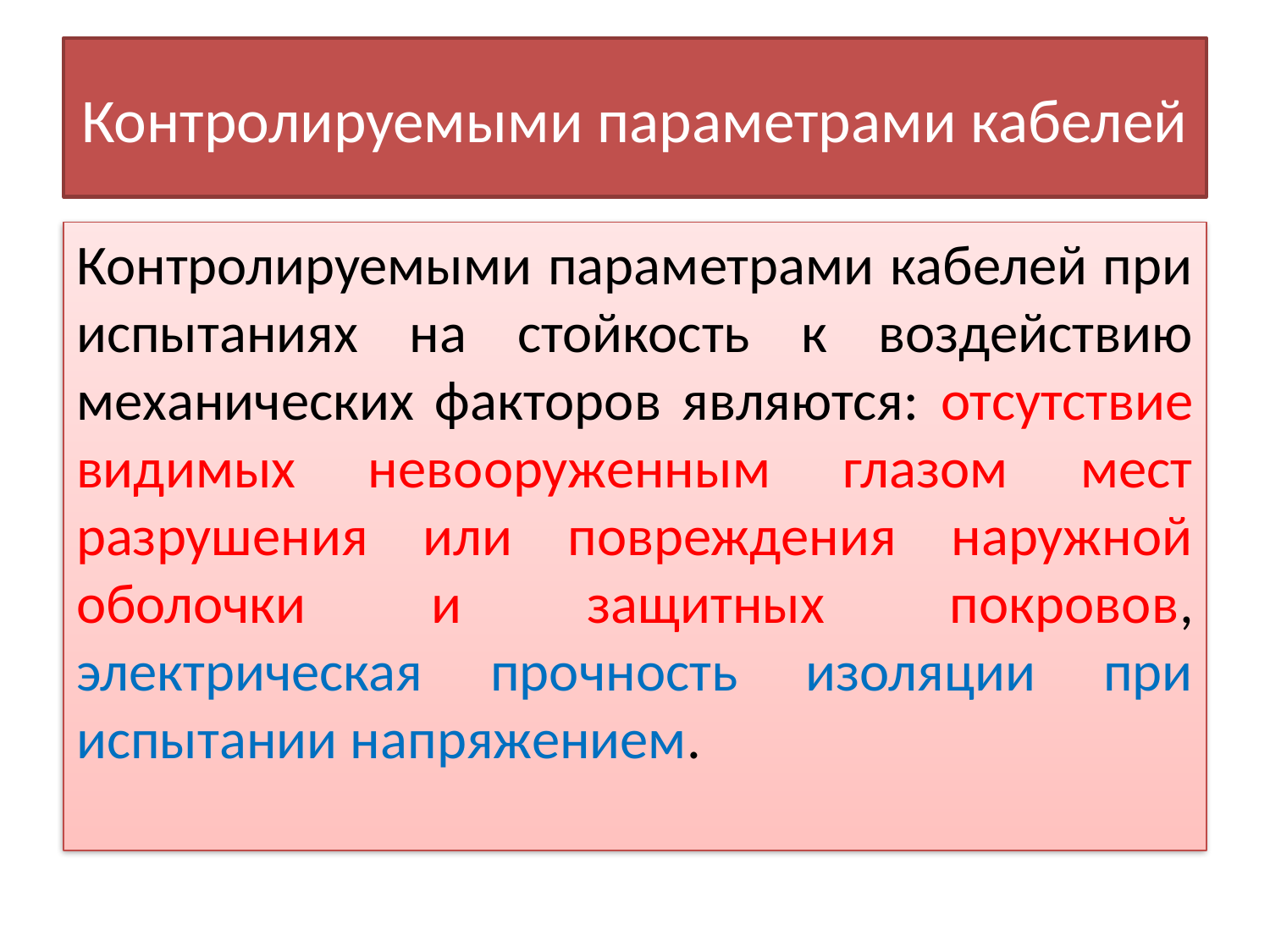

# Контролируемыми параметрами кабелей
Контролируемыми параметрами кабелей при испытаниях на стойкость к воздействию механических факторов являются: отсутствие видимых невооруженным глазом мест разрушения или повреждения наружной оболочки и защитных покровов, электрическая прочность изоляции при испытании напряжением.